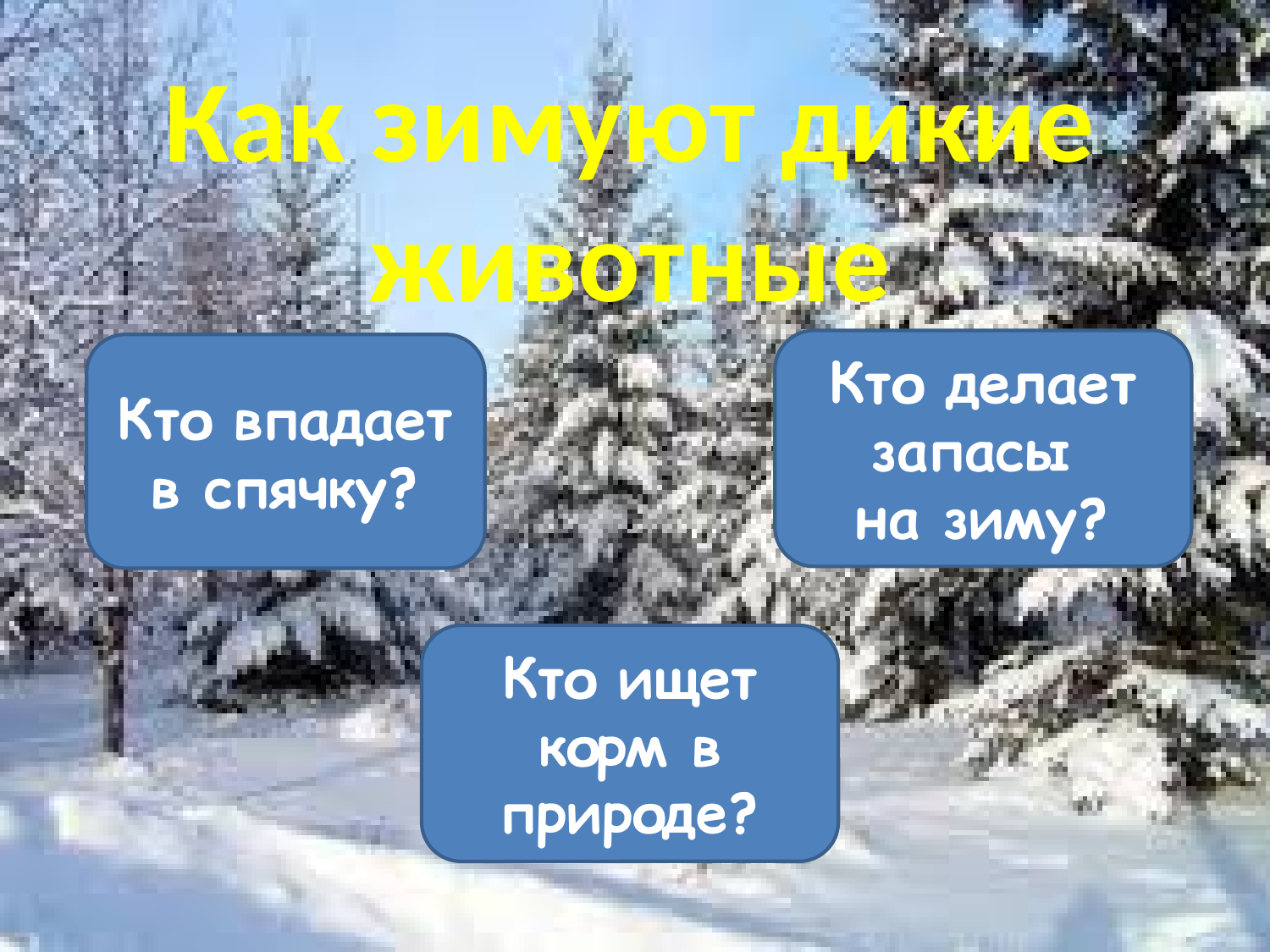

Как зимуют дикие животные
Кто делает запасы
на зиму?
Кто впадает в спячку?
Кто ищет корм в природе?